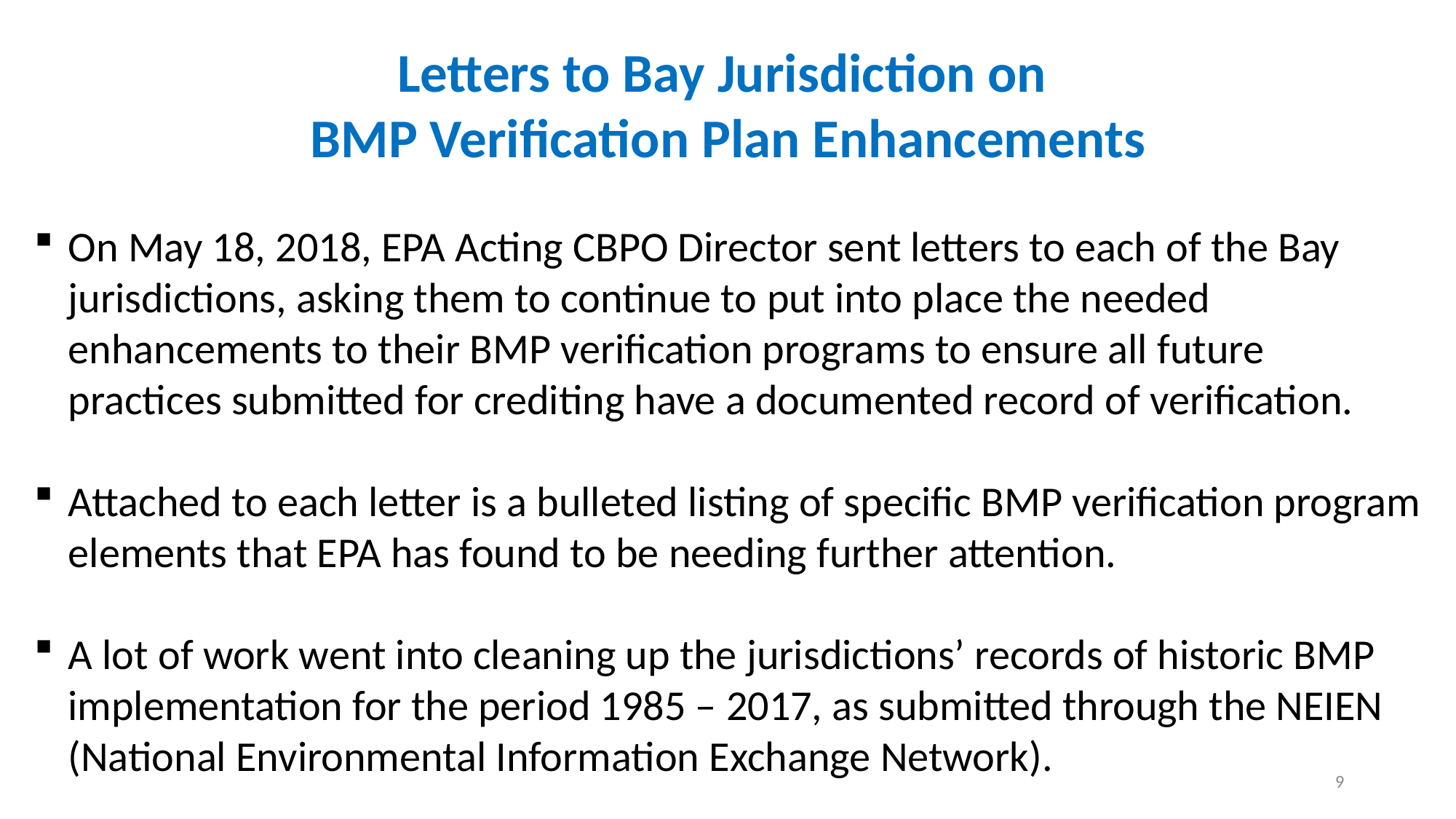

Letters to Bay Jurisdiction on
BMP Verification Plan Enhancements

On May 18, 2018, EPA Acting CBPO Director sent letters to each of the Bay jurisdictions, asking them to continue to put into place the needed enhancements to their BMP verification programs to ensure all future practices submitted for crediting have a documented record of verification.

Attached to each letter is a bulleted listing of specific BMP verification program elements that EPA has found to be needing further attention.

A lot of work went into cleaning up the jurisdictions’ records of historic BMP implementation for the period 1985 – 2017, as submitted through the NEIEN (National Environmental Information Exchange Network).
9